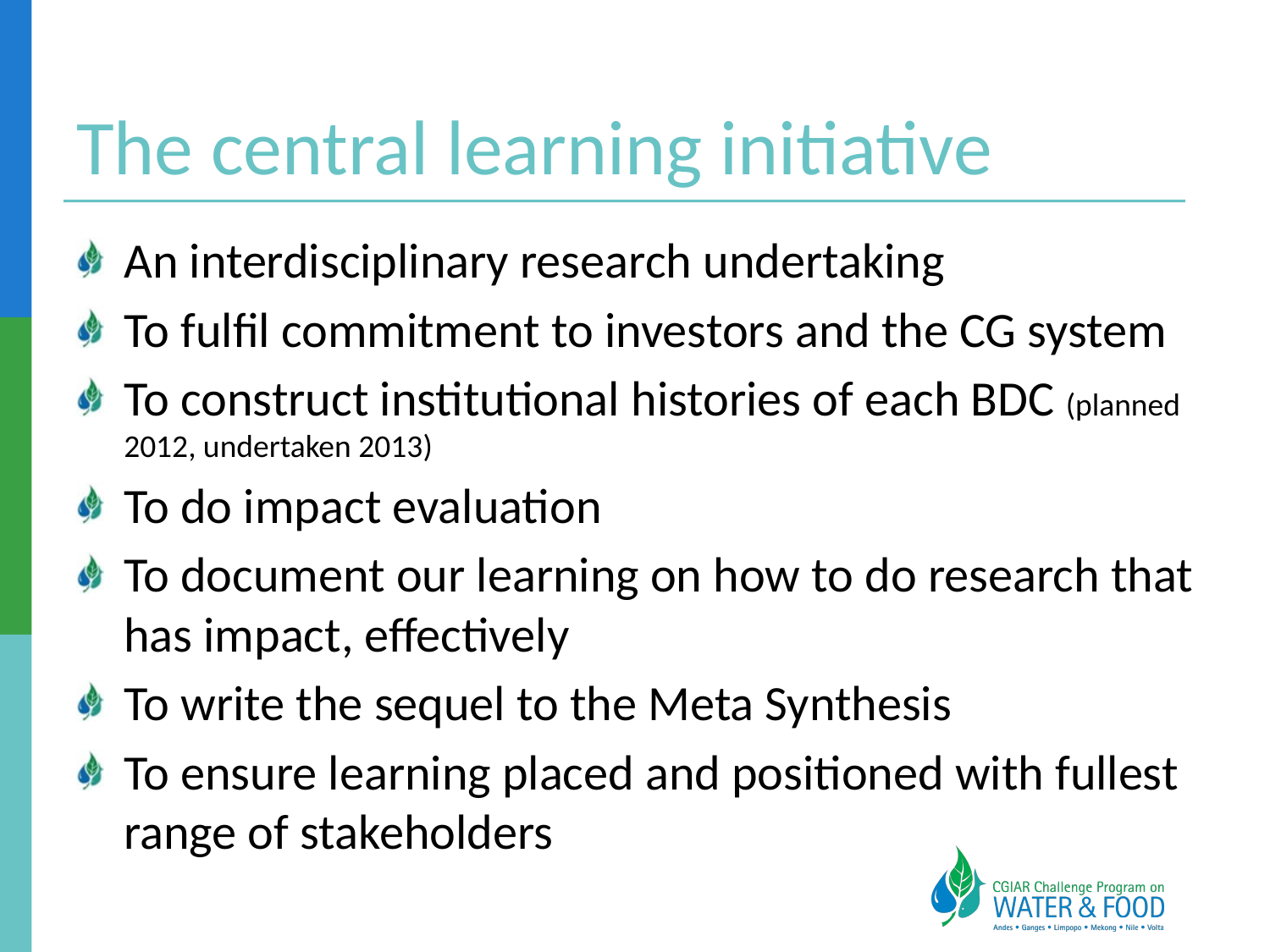

# The central learning initiative
An interdisciplinary research undertaking
To fulfil commitment to investors and the CG system
To construct institutional histories of each BDC (planned 2012, undertaken 2013)
To do impact evaluation
To document our learning on how to do research that has impact, effectively
To write the sequel to the Meta Synthesis
To ensure learning placed and positioned with fullest range of stakeholders